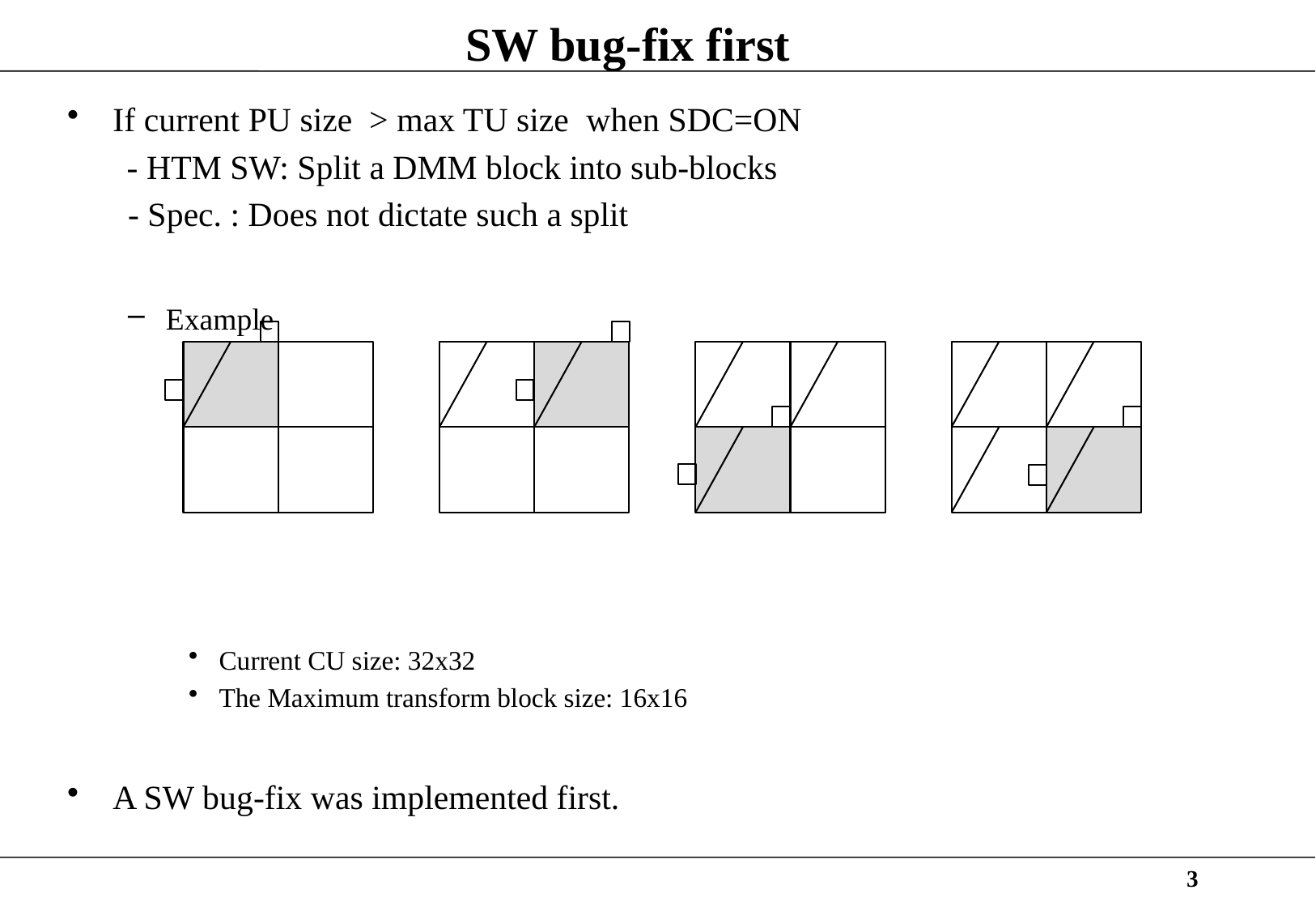

# SW bug-fix first
If current PU size  > max TU size  when SDC=ON
       - HTM SW: Split a DMM block into sub-blocks
- Spec. : Does not dictate such a split

Example

Current CU size: 32x32
The Maximum transform block size: 16x16

A SW bug-fix was implemented first.

3